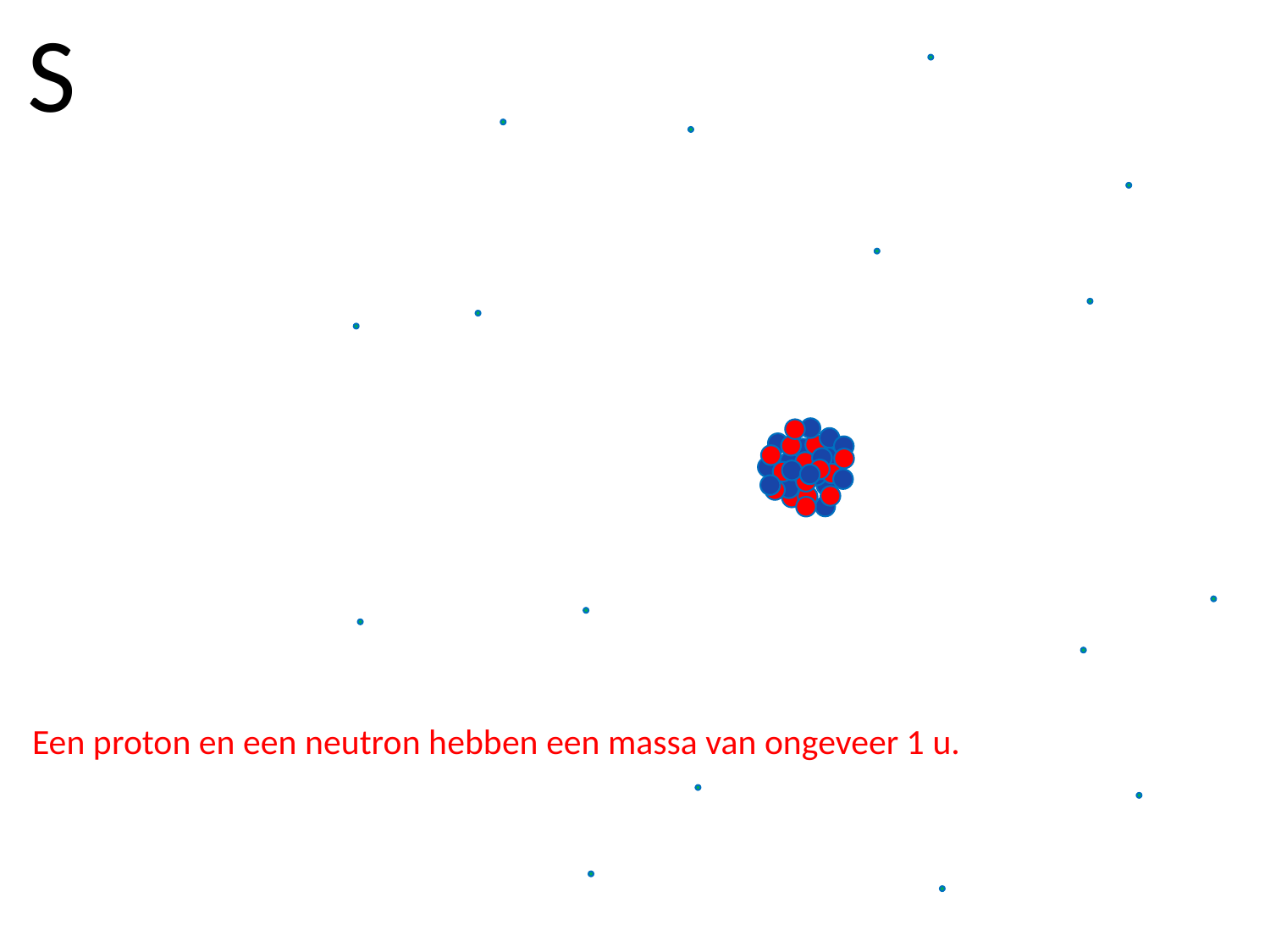

S

Een proton en een neutron hebben een massa van ongeveer 1 u.